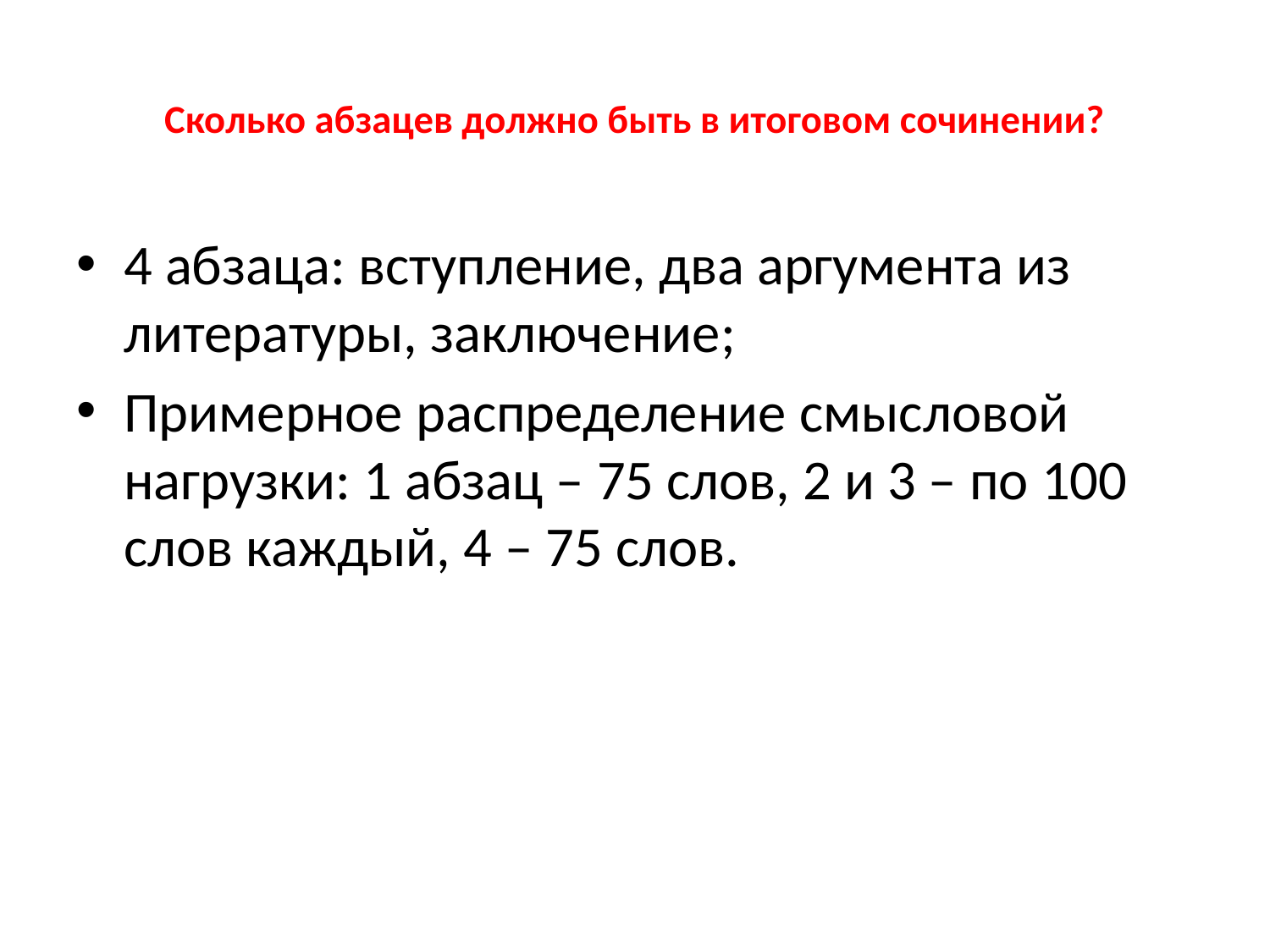

# Сколько абзацев должно быть в итоговом сочинении?
4 абзаца: вступление, два аргумента из литературы, заключение;
Примерное распределение смысловой нагрузки: 1 абзац – 75 слов, 2 и 3 – по 100 слов каждый, 4 – 75 слов.